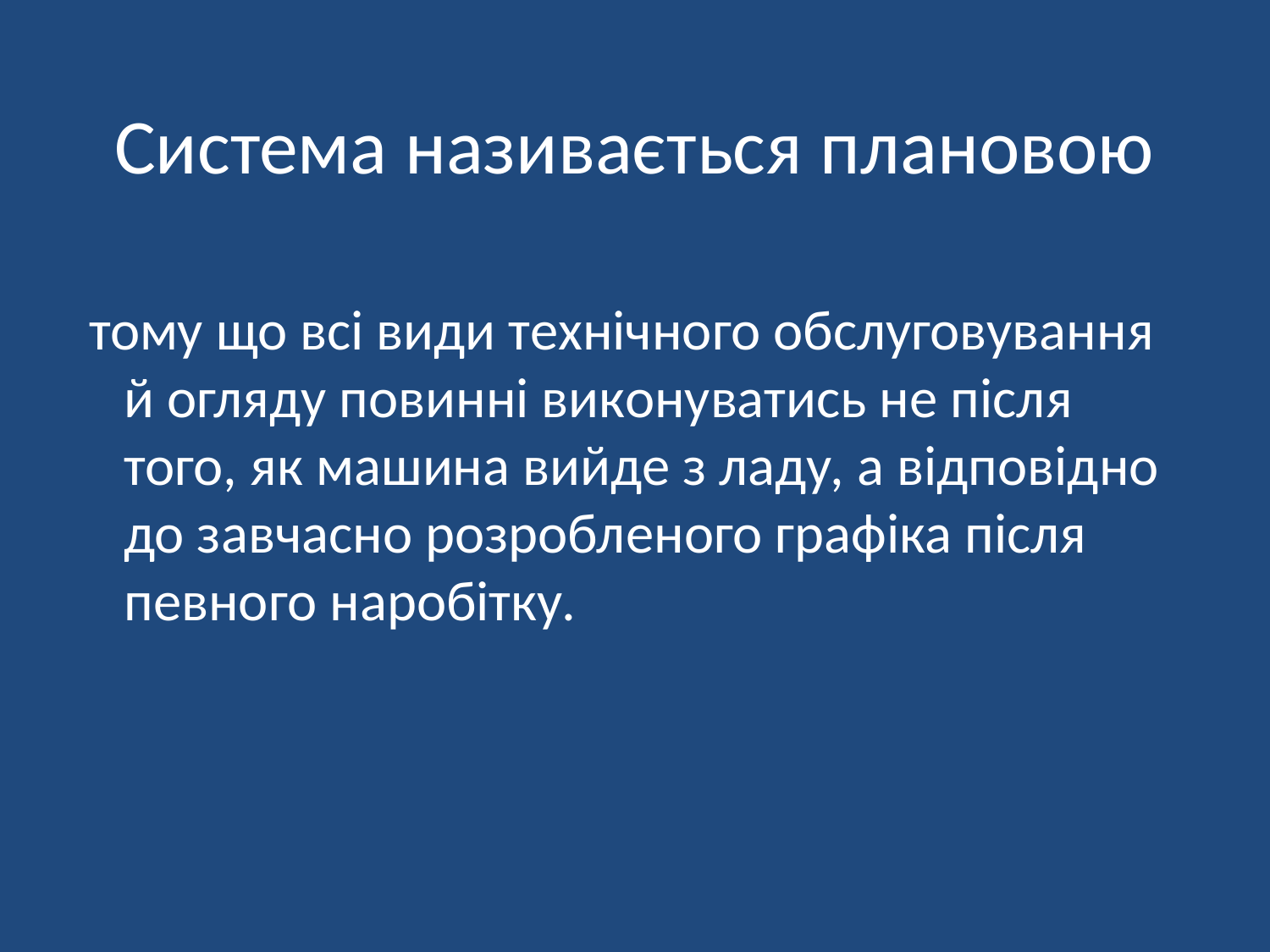

# Система називається плановою
 тому що всі види технічного обслуговування й огляду повинні виконуватись не після того, як машина вийде з ладу, а відповідно до завчасно розробленого графіка після певного наробітку.